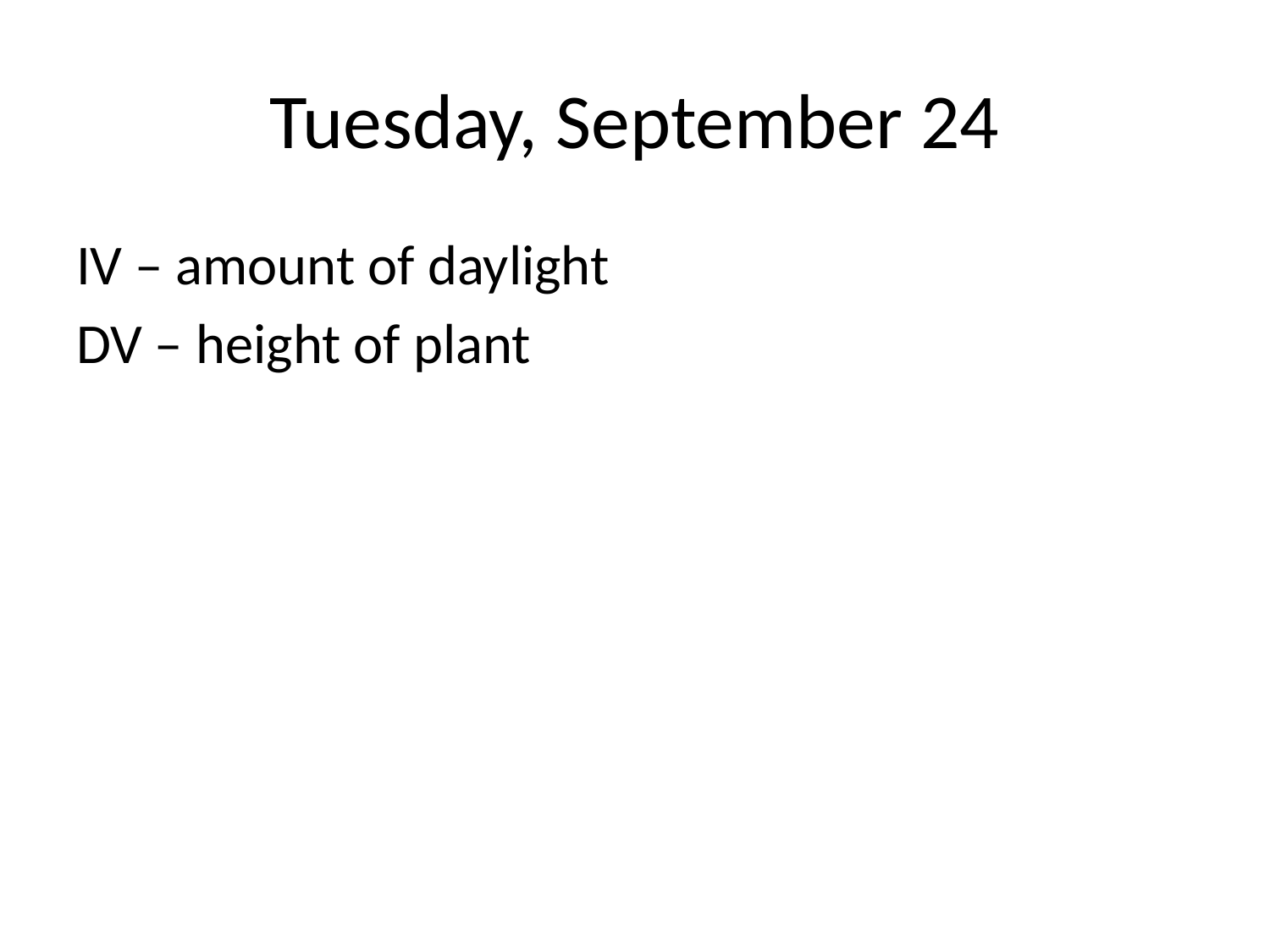

# Tuesday, September 24
IV – amount of daylight
DV – height of plant